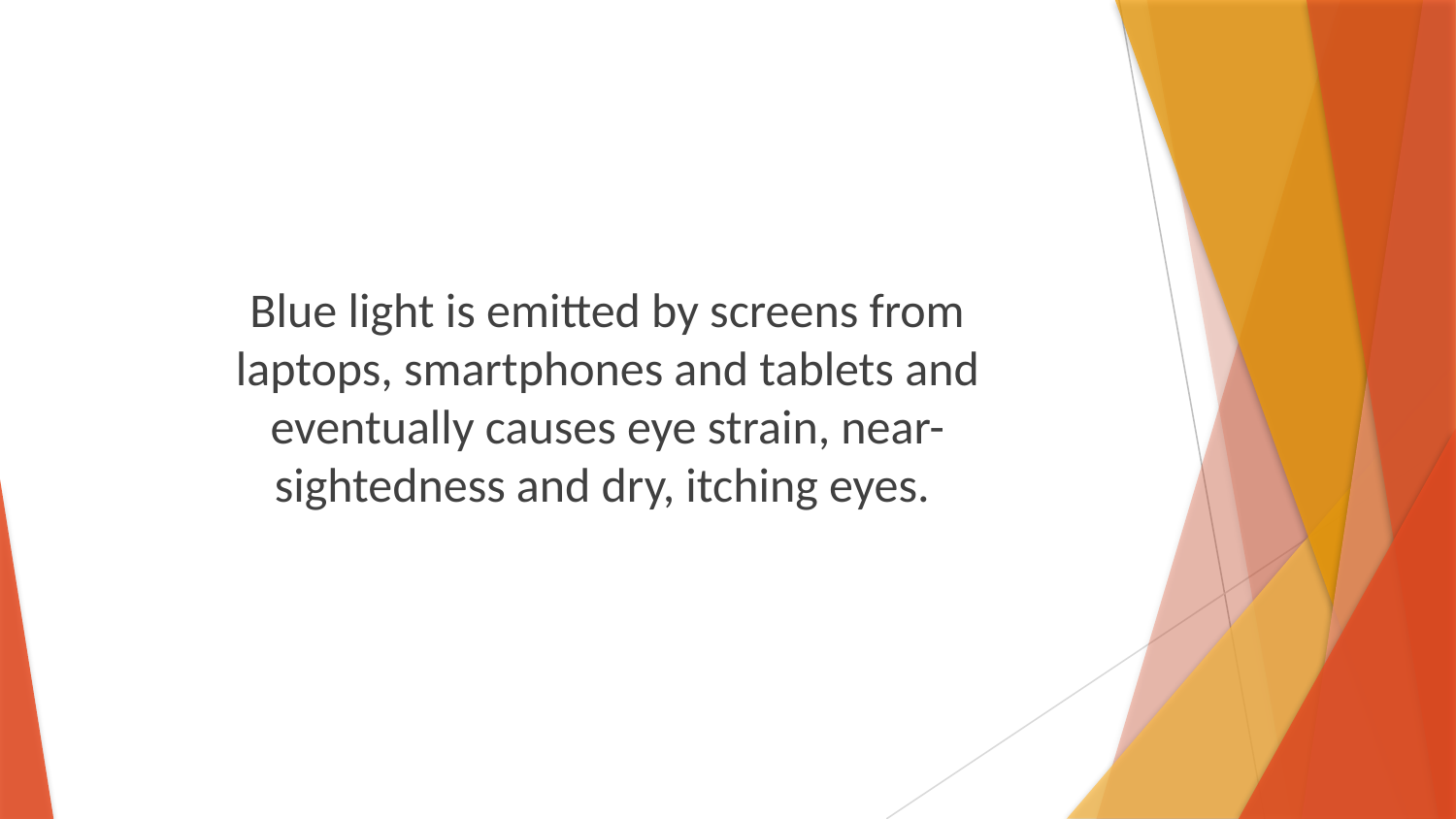

Blue light is emitted by screens from laptops, smartphones and tablets and eventually causes eye strain, near-sightedness and dry, itching eyes.